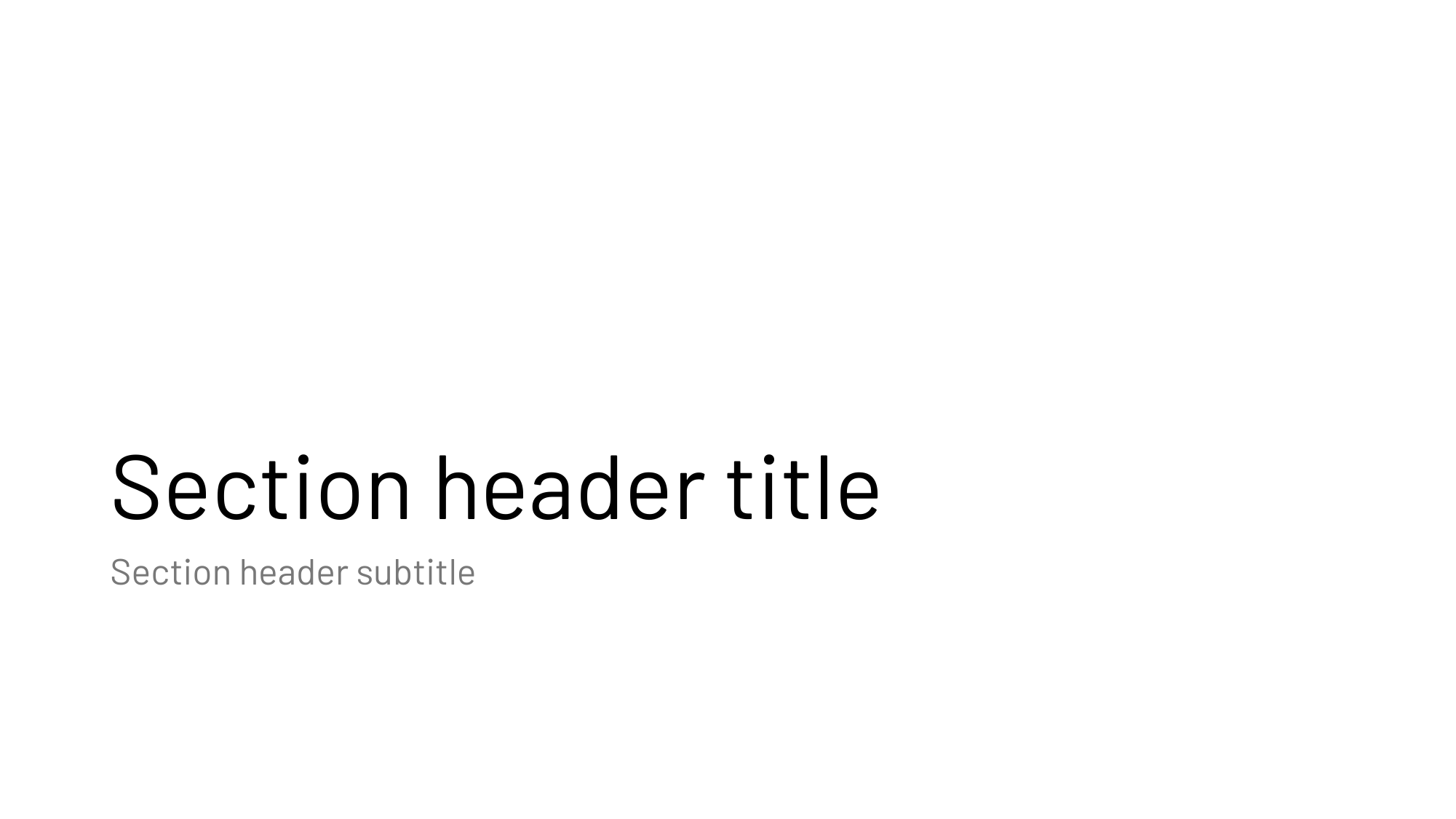

# Section header title
Section header subtitle